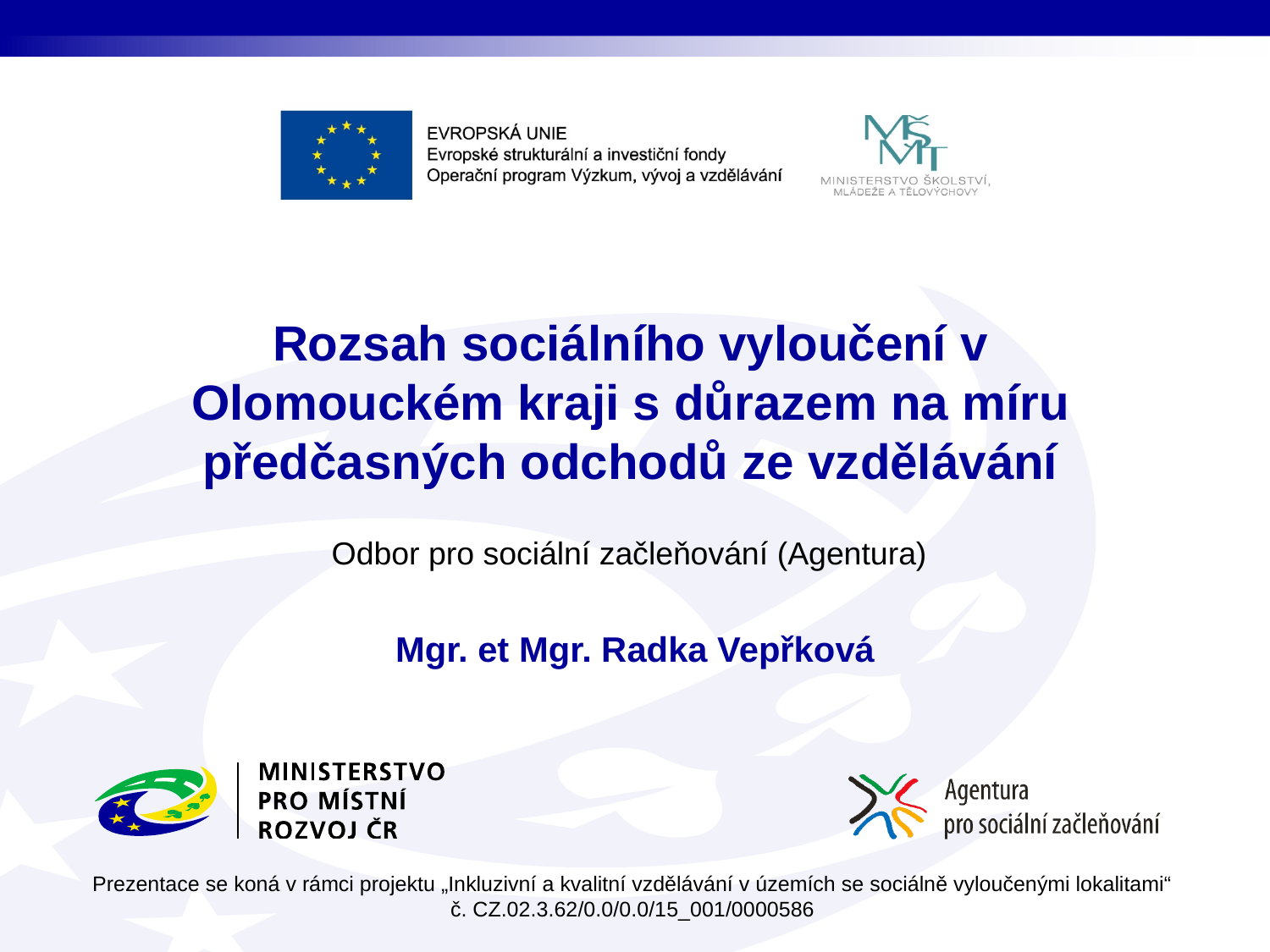

# Rozsah sociálního vyloučení v Olomouckém kraji s důrazem na míru předčasných odchodů ze vzdělávání
Mgr. et Mgr. Radka Vepřková